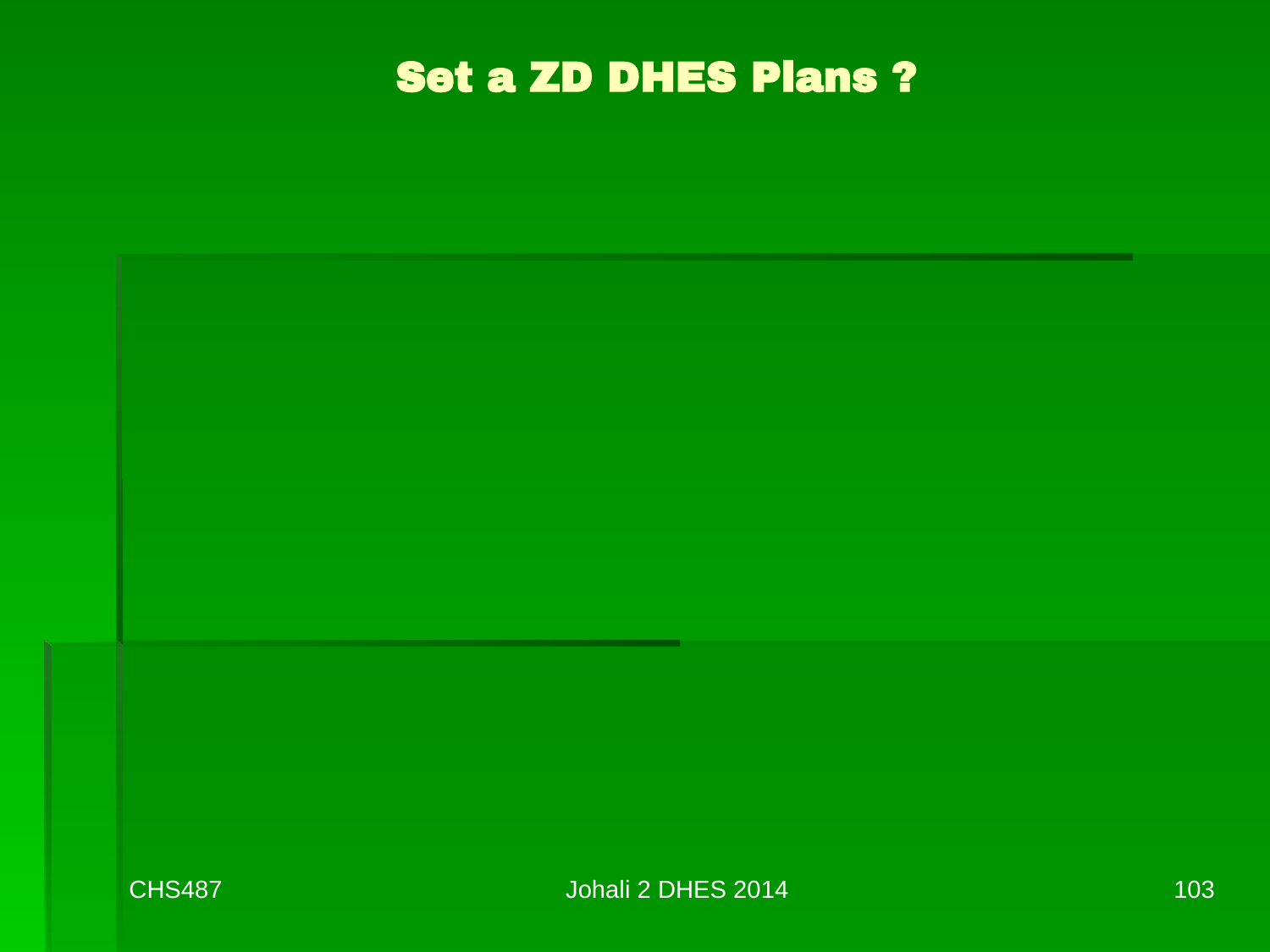

# Set a ZD DHES Plans ?
CHS487
Johali 2 DHES 2014
103